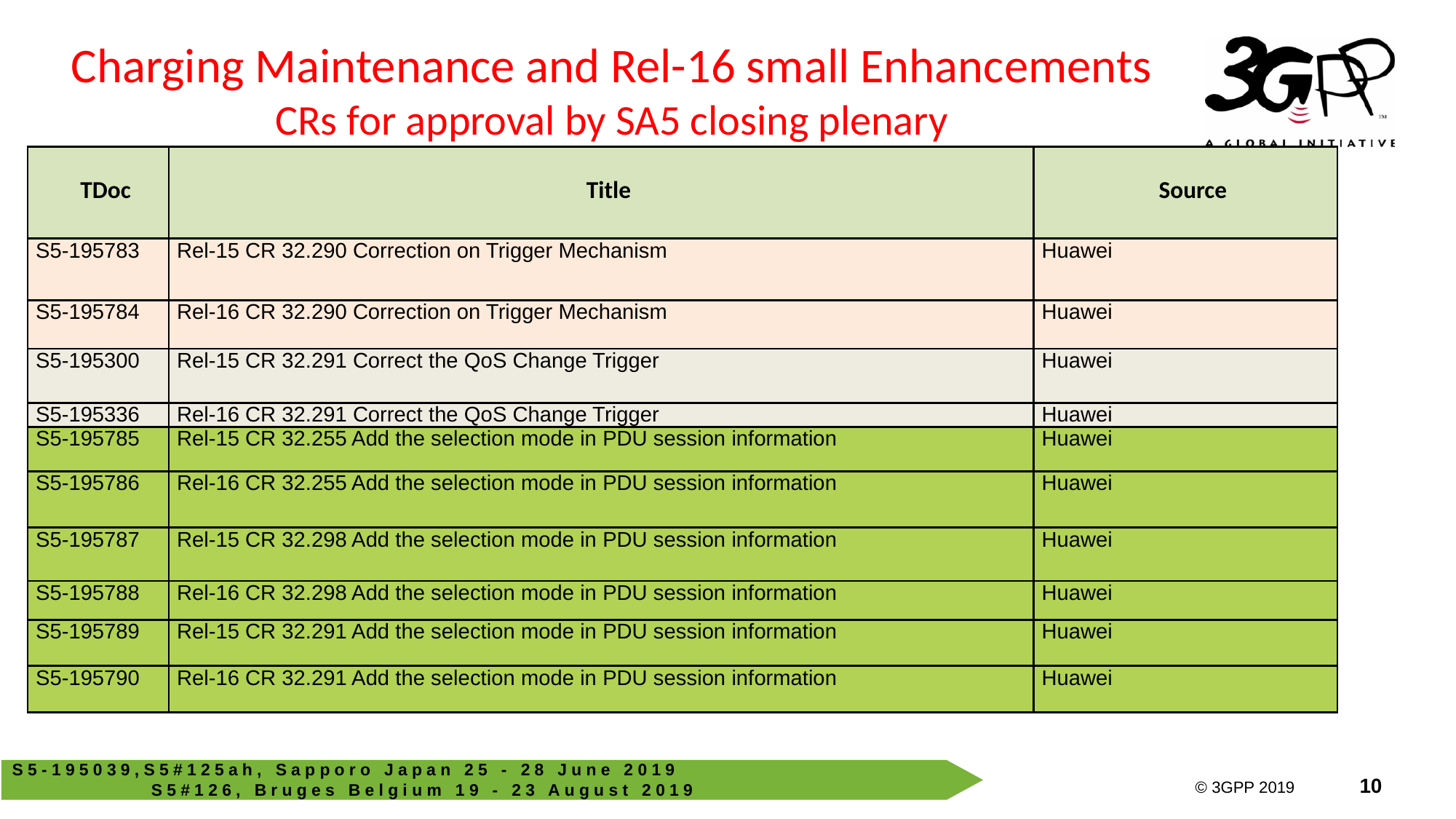

Charging Maintenance and Rel-16 small Enhancements CRs for approval by SA5 closing plenary
| TDoc | Title | Source |
| --- | --- | --- |
| S5-195783 | Rel-15 CR 32.290 Correction on Trigger Mechanism | Huawei |
| S5-195784 | Rel-16 CR 32.290 Correction on Trigger Mechanism | Huawei |
| S5-195300 | Rel-15 CR 32.291 Correct the QoS Change Trigger | Huawei |
| S5-195336 | Rel-16 CR 32.291 Correct the QoS Change Trigger | Huawei |
| S5-195785 | Rel-15 CR 32.255 Add the selection mode in PDU session information | Huawei |
| S5-195786 | Rel-16 CR 32.255 Add the selection mode in PDU session information | Huawei |
| S5-195787 | Rel-15 CR 32.298 Add the selection mode in PDU session information | Huawei |
| S5-195788 | Rel-16 CR 32.298 Add the selection mode in PDU session information | Huawei |
| S5-195789 | Rel-15 CR 32.291 Add the selection mode in PDU session information | Huawei |
| S5-195790 | Rel-16 CR 32.291 Add the selection mode in PDU session information | Huawei |